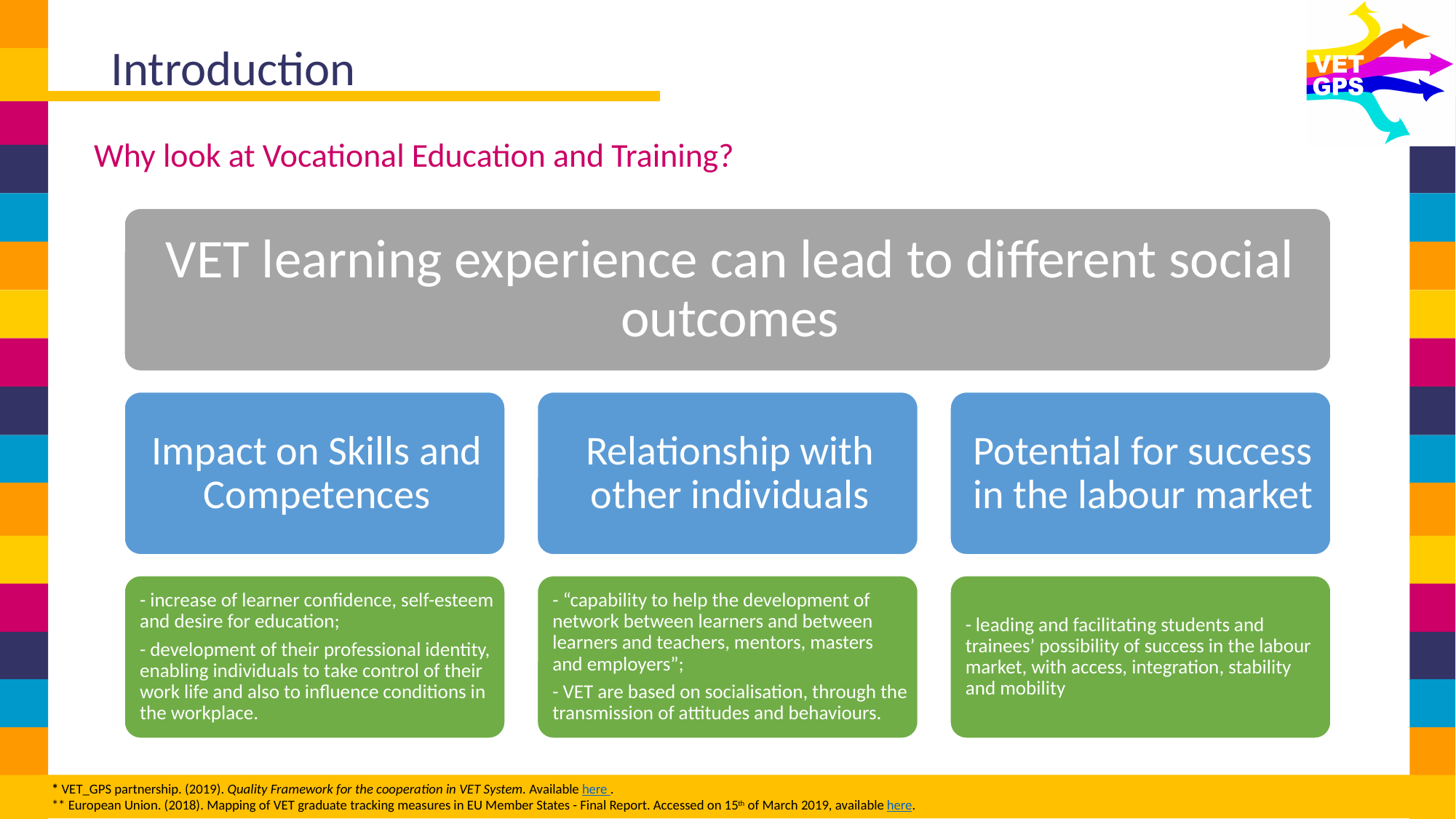

# Introduction
Why look at Vocational Education and Training?
VET learning experience can lead to different social outcomes
Impact on Skills and Competences
- increase of learner confidence, self-esteem and desire for education;
- development of their professional identity, enabling individuals to take control of their work life and also to influence conditions in the workplace.
Relationship with other individuals
- “capability to help the development of network between learners and between learners and teachers, mentors, masters and employers”;
- VET are based on socialisation, through the transmission of attitudes and behaviours.
Potential for success in the labour market
- leading and facilitating students and trainees’ possibility of success in the labour market, with access, integration, stability and mobility
* VET_GPS partnership. (2019). Quality Framework for the cooperation in VET System. Available here .
** European Union. (2018). Mapping of VET graduate tracking measures in EU Member States - Final Report. Accessed on 15th of March 2019, available here.